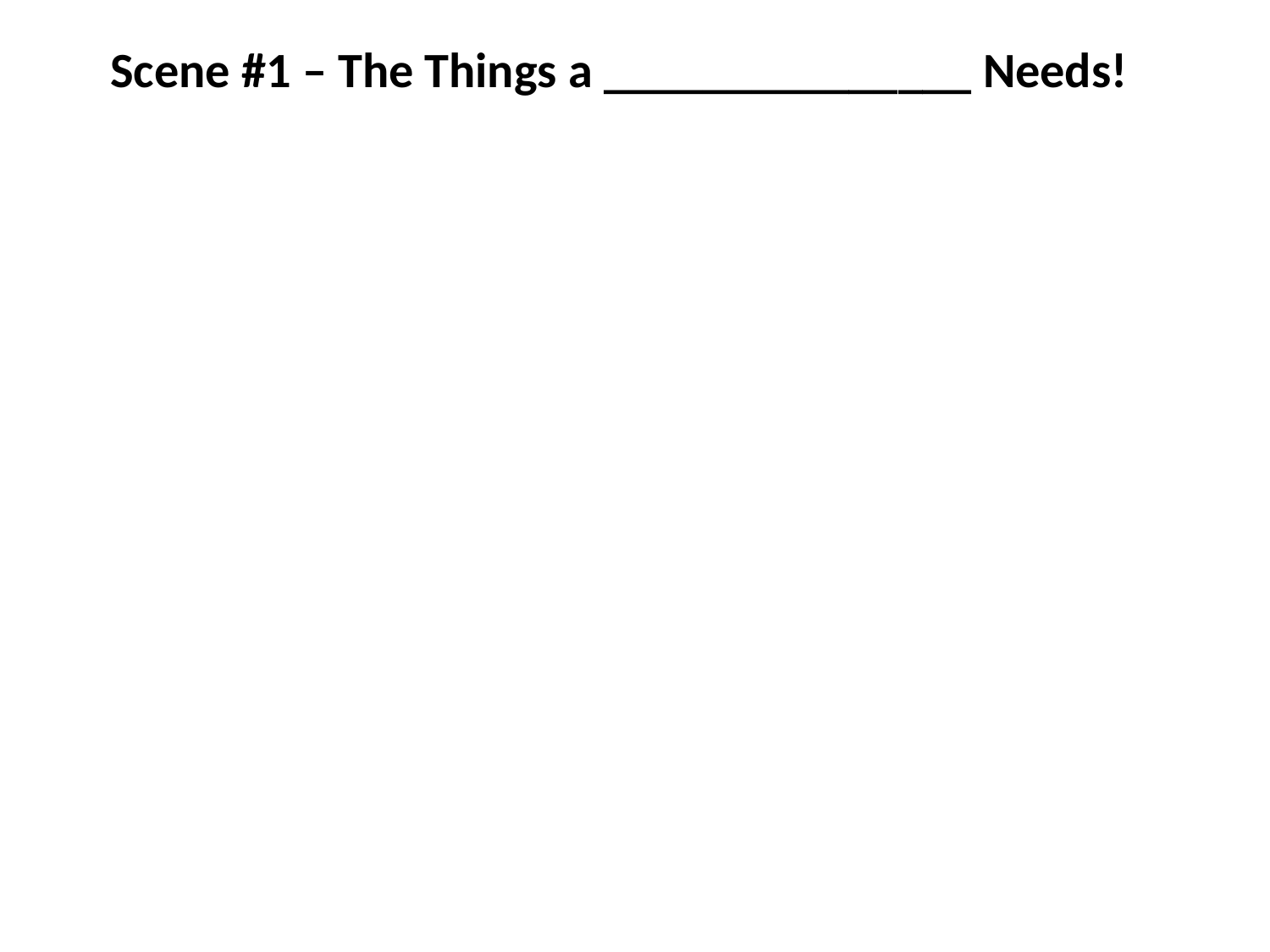

Scene #1 – The Things a _______________ Needs!